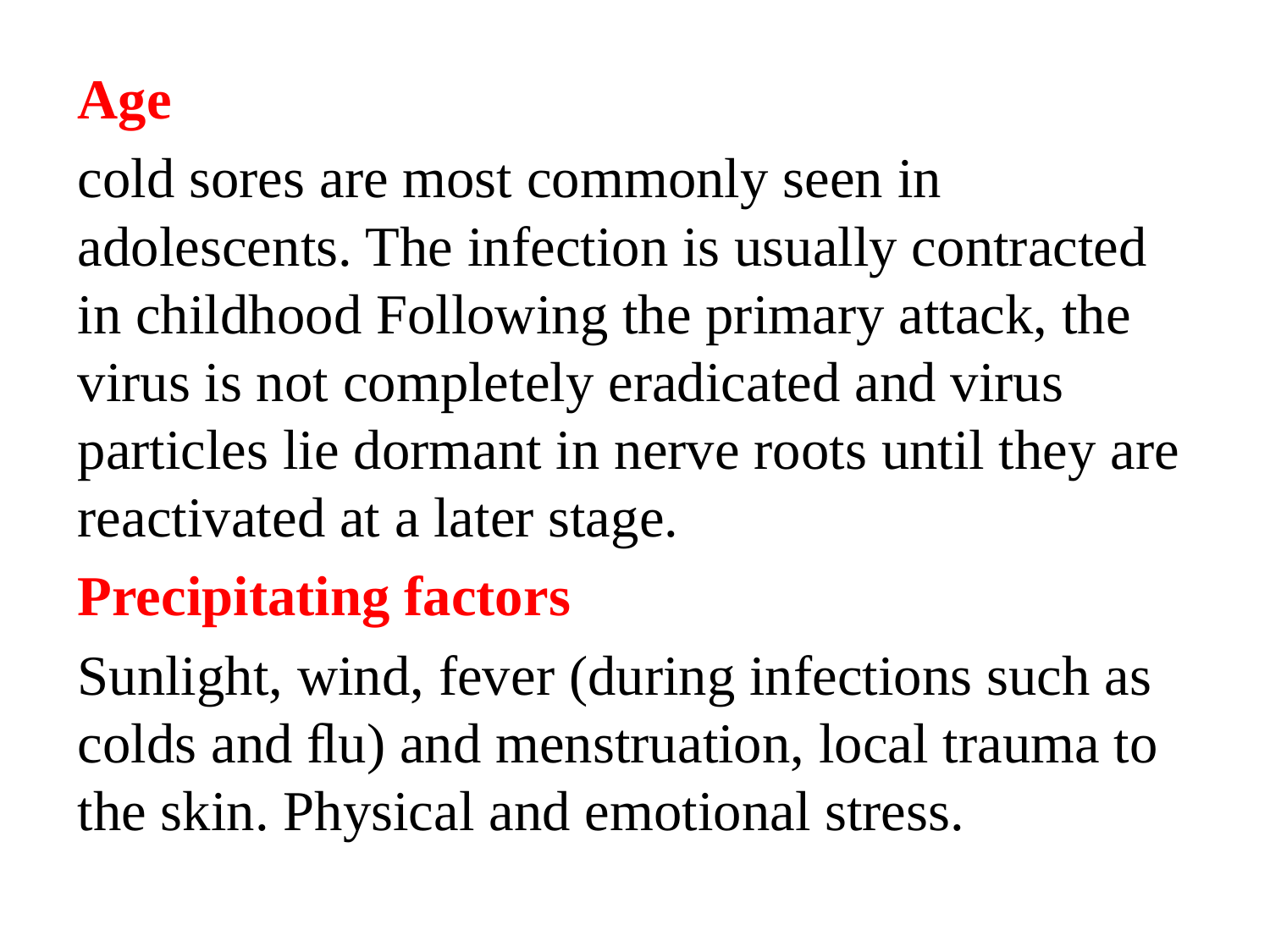

Age
cold sores are most commonly seen in adolescents. The infection is usually contracted in childhood Following the primary attack, the virus is not completely eradicated and virus particles lie dormant in nerve roots until they are reactivated at a later stage.
Precipitating factors
Sunlight, wind, fever (during infections such as colds and ﬂu) and menstruation, local trauma to the skin. Physical and emotional stress.